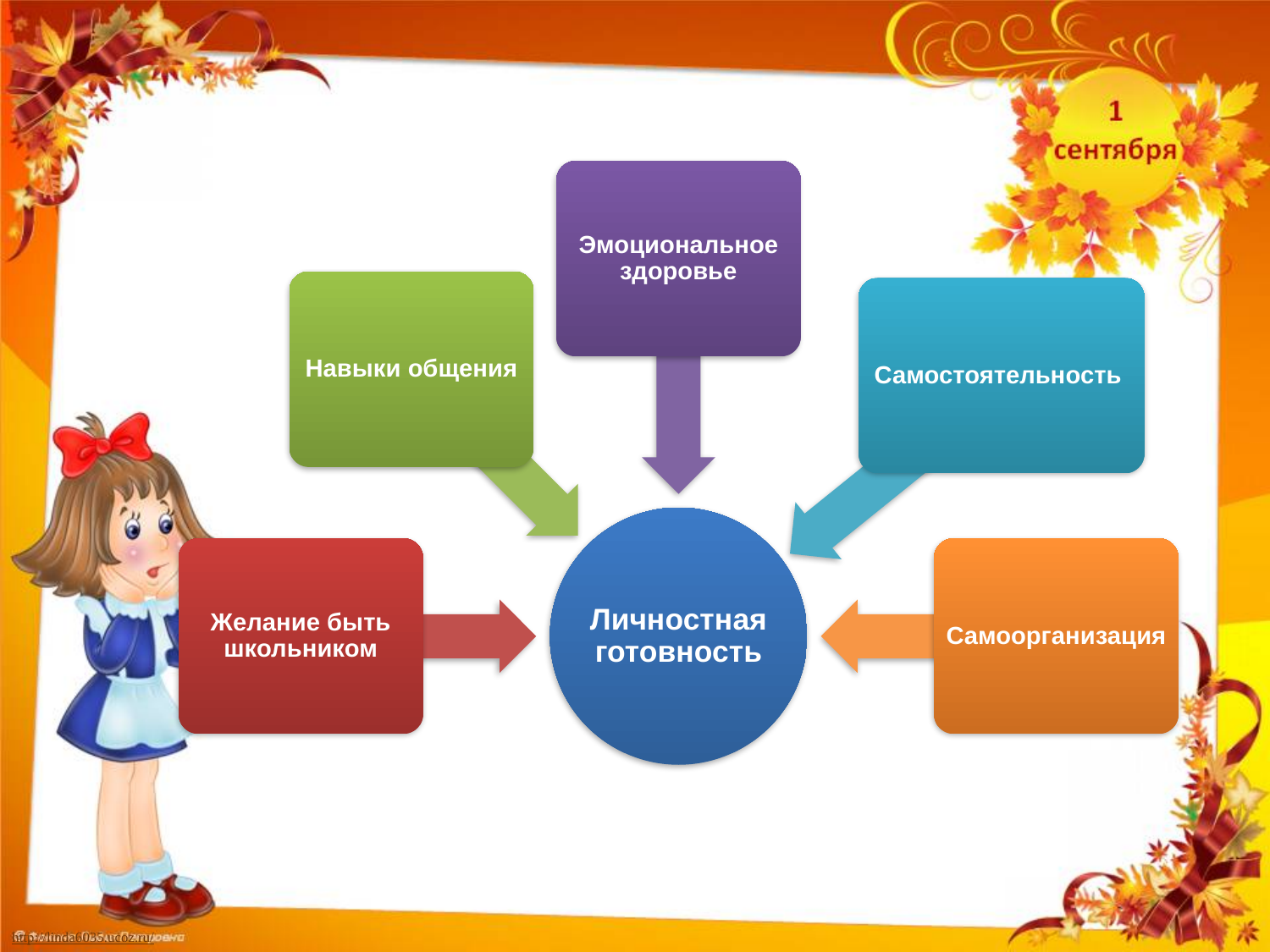

Личностная готовность
Желание быть школьником
Навыки общения
Эмоциональное здоровье
Самостоятельность
Самоорганизация